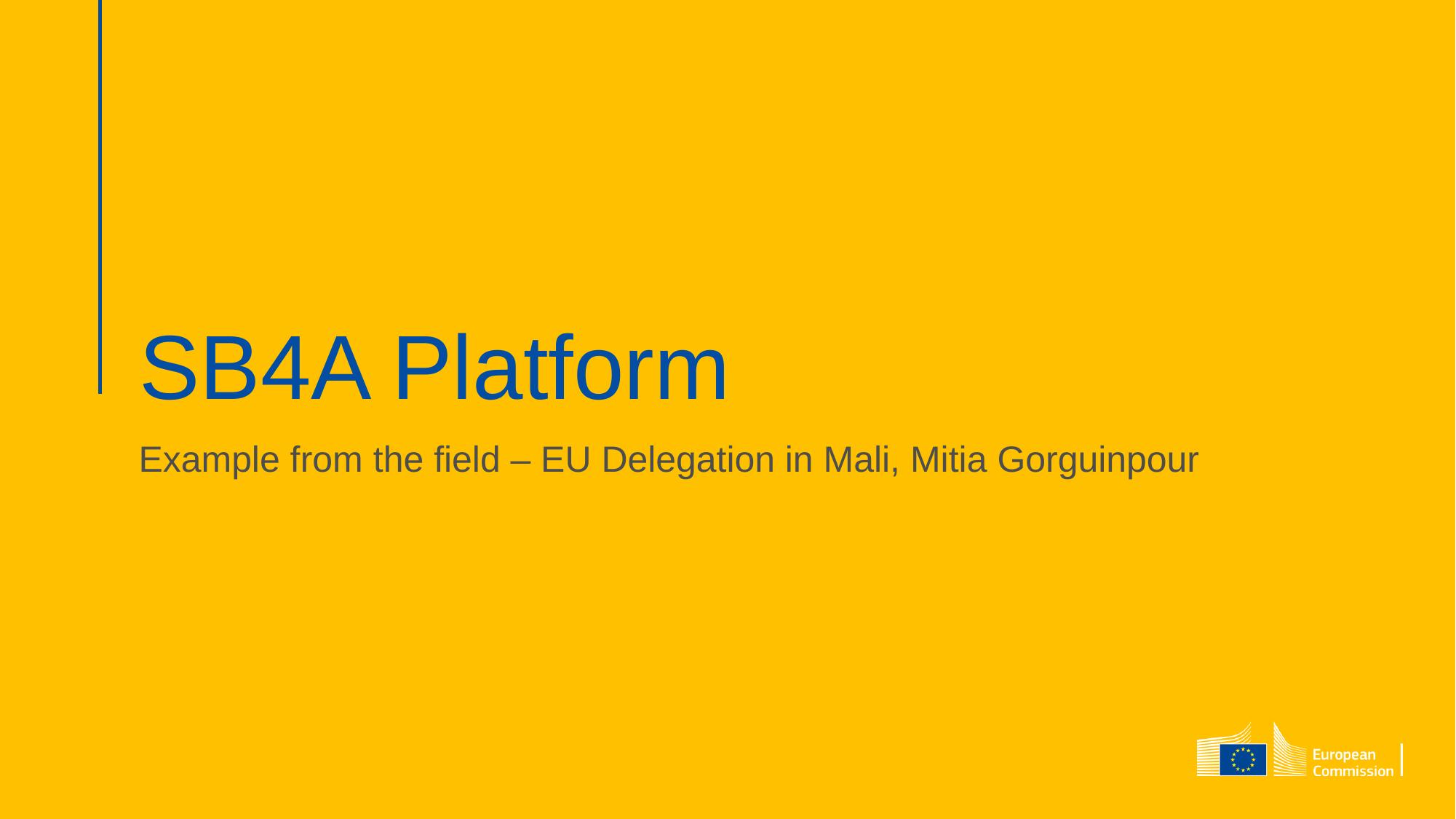

# SB4A Platform
Example from the field – EU Delegation in Mali, Mitia Gorguinpour